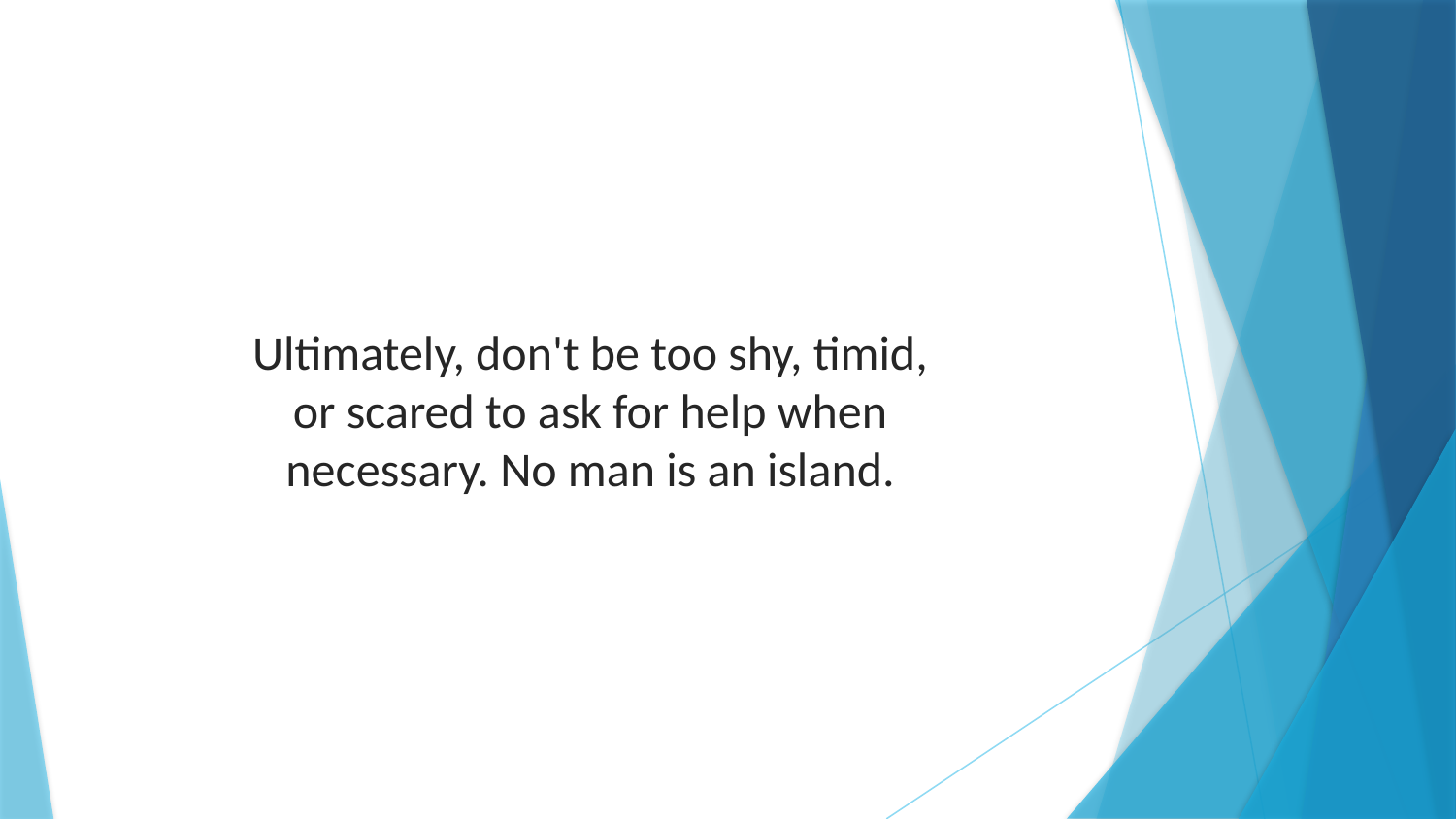

Ultimately, don't be too shy, timid, or scared to ask for help when necessary. No man is an island.